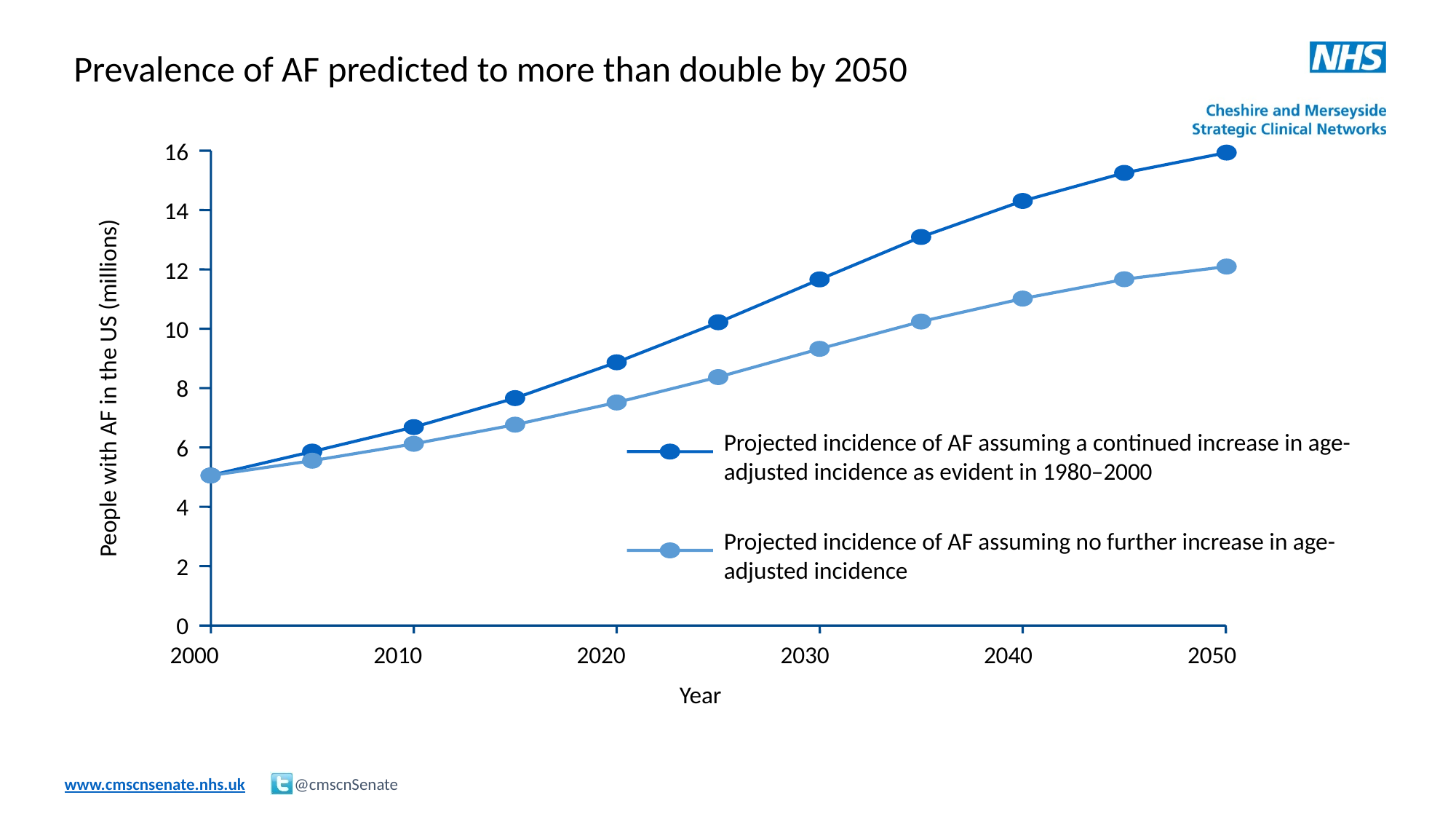

# Prevalence of AF predicted to more than double by 2050
16

14

12

10

8

People with AF in the US (millions)

Projected incidence of AF assuming a continued increase in age-adjusted incidence as evident in 1980–2000

6

4

Projected incidence of AF assuming no further increase in age-adjusted incidence

2

0

2000
2010
2020
2030
2040
2050
Year